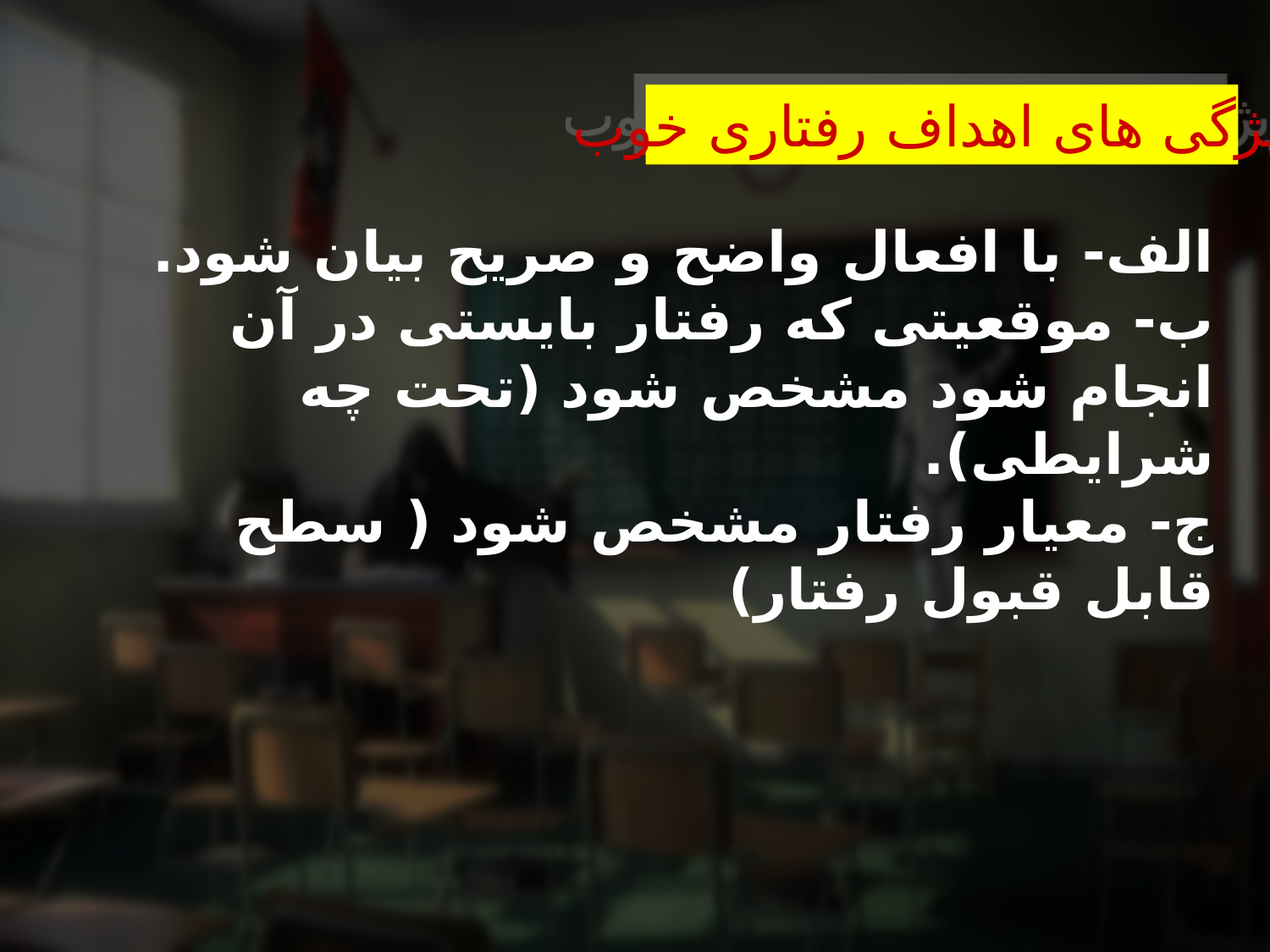

ویژگی های اهداف رفتاری خوب
# الف- با افعال واضح و صریح بیان شود. ب- موقعیتی که رفتار بایستی در آن انجام شود مشخص شود (تحت چه شرایطی). ج- معیار رفتار مشخص شود ( سطح قابل قبول رفتار)